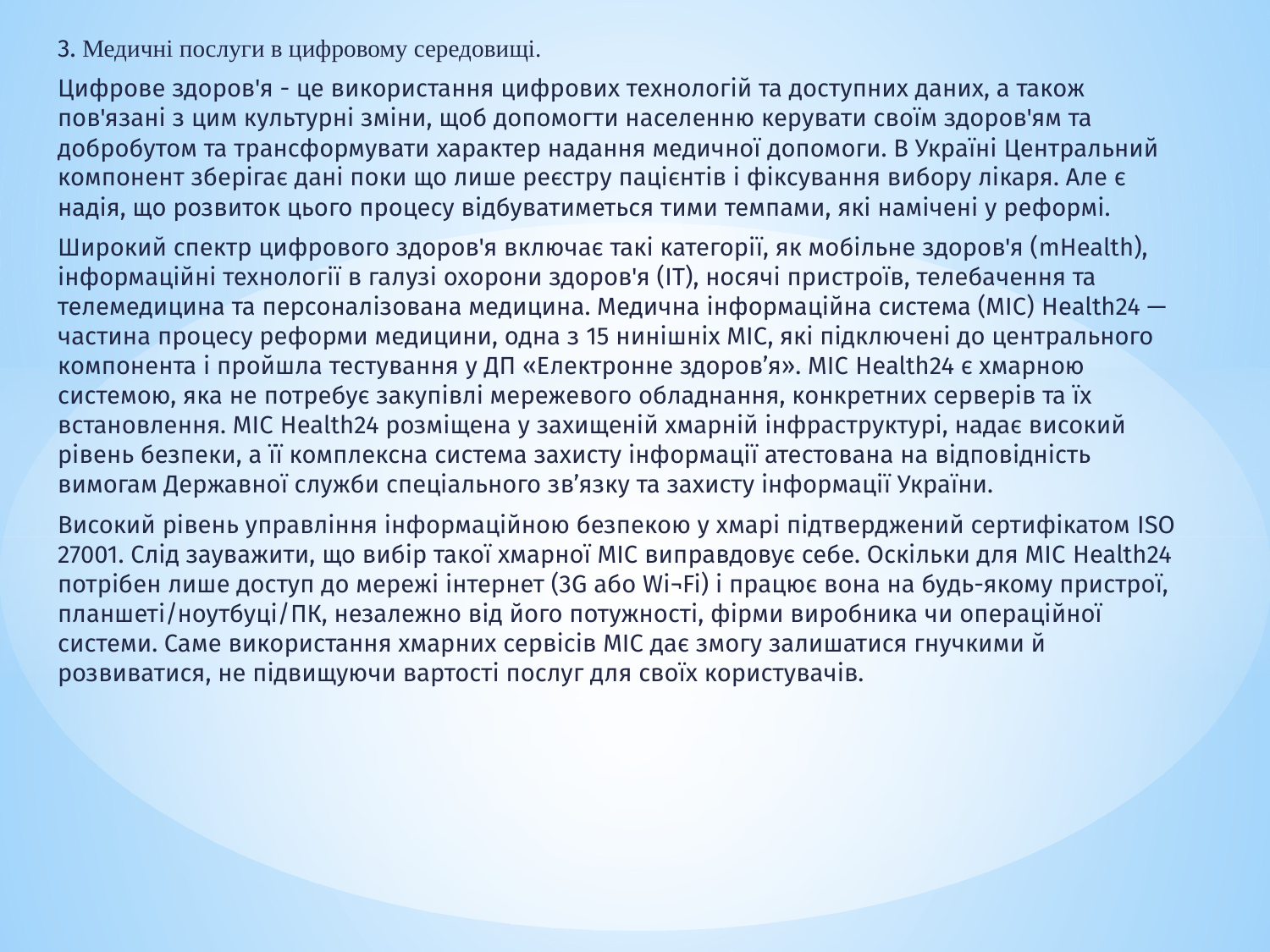

3. Медичні послуги в цифровому середовищі.
Цифрове здоров'я - це використання цифрових технологій та доступних даних, а також пов'язані з цим культурні зміни, щоб допомогти населенню керувати своїм здоров'ям та добробутом та трансформувати характер надання медичної допомоги. В Україні Центральний компонент зберігає дані поки що лише реєстру пацієнтів і фіксування вибору лікаря. Але є надія, що розвиток цього процесу відбуватиметься тими темпами, які намічені у реформі.
Широкий спектр цифрового здоров'я включає такі категорії, як мобільне здоров'я (mHealth), інформаційні технології в галузі охорони здоров'я (IT), носячі пристроїв, телебачення та телемедицина та персоналізована медицина. Медична інформаційна система (МІС) Health24 — частина процесу реформи медицини, одна з 15 нинішніх МІС, які підключені до центрального компонента і пройшла тестування у ДП «Електронне здоров’я». МІС Health24 є хмарною системою, яка не потребує закупівлі мережевого обладнання, конкретних серверів та їх встановлення. МІС Health24 розміщена у захищеній хмарній інфраструктурі, надає високий рівень безпеки, а її комплексна система захисту інформації атестована на відповідність вимогам Державної служби спеціального зв’язку та захисту інформації України.
Високий рівень управління інформаційною безпекою у хмарі підтверджений сертифікатом ISO 27001. Слід зауважити, що вибір такої хмарної МІС виправдовує себе. Оскільки для МІС Health24 потрібен лише доступ до мережі інтернет (3G або Wi¬Fi) і працює вона на будь-якому пристрої, планшеті/ноутбуці/ПК, незалежно від його потужності, фірми виробника чи операційної системи. Саме використання хмарних сервісів МІС дає змогу залишатися гнучкими й розвиватися, не підвищуючи вартості послуг для своїх користувачів.